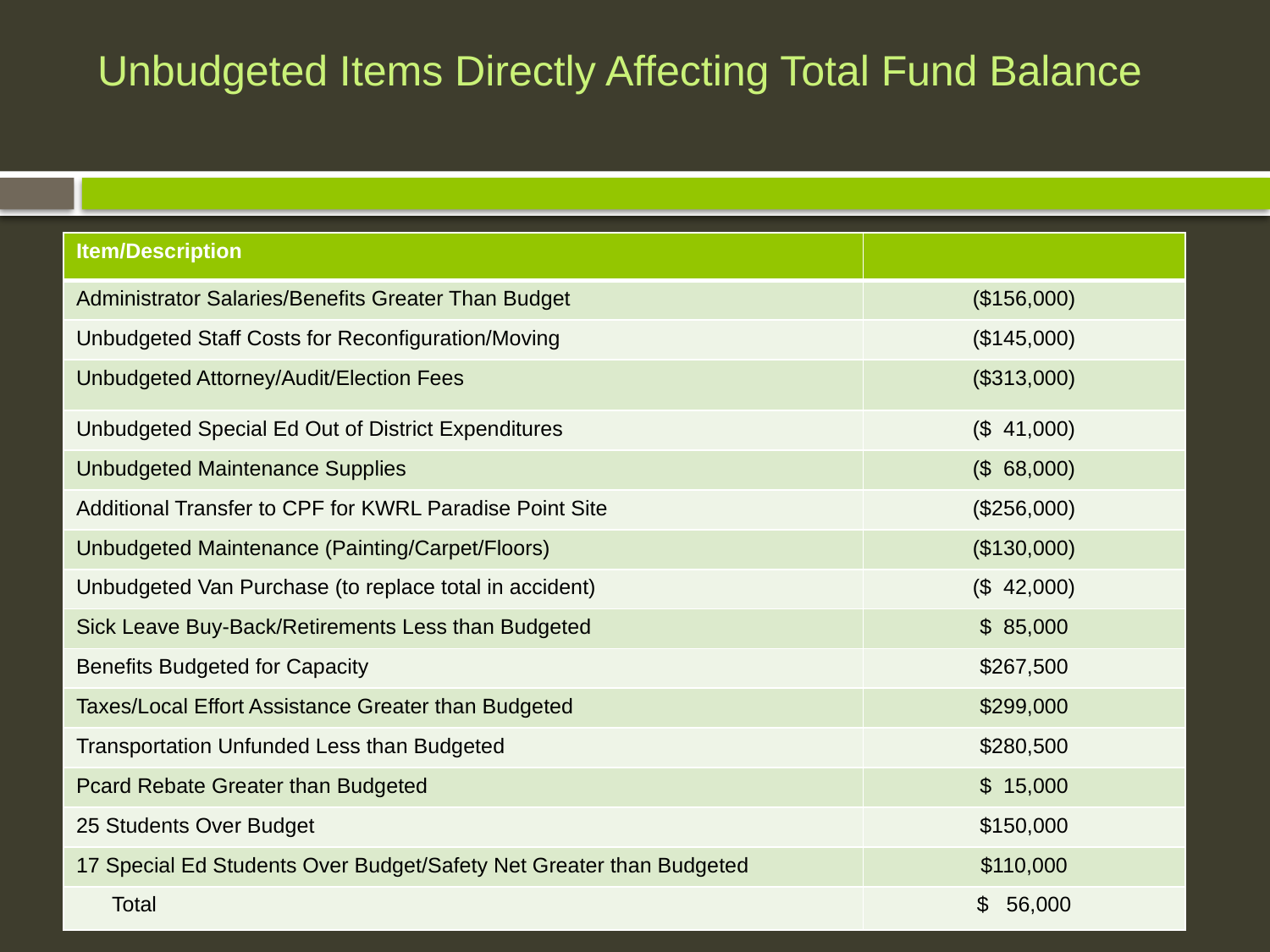

# Unbudgeted Items Directly Affecting Total Fund Balance
| Item/Description |  |
| --- | --- |
| Administrator Salaries/Benefits Greater Than Budget | ($156,000) |
| Unbudgeted Staff Costs for Reconfiguration/Moving | ($145,000) |
| Unbudgeted Attorney/Audit/Election Fees | ($313,000) |
| Unbudgeted Special Ed Out of District Expenditures | ($ 41,000) |
| Unbudgeted Maintenance Supplies | ($ 68,000) |
| Additional Transfer to CPF for KWRL Paradise Point Site | ($256,000) |
| Unbudgeted Maintenance (Painting/Carpet/Floors) | ($130,000) |
| Unbudgeted Van Purchase (to replace total in accident) | ($ 42,000) |
| Sick Leave Buy-Back/Retirements Less than Budgeted | $ 85,000 |
| Benefits Budgeted for Capacity | $267,500 |
| Taxes/Local Effort Assistance Greater than Budgeted | $299,000 |
| Transportation Unfunded Less than Budgeted | $280,500 |
| Pcard Rebate Greater than Budgeted | $ 15,000 |
| 25 Students Over Budget | $150,000 |
| 17 Special Ed Students Over Budget/Safety Net Greater than Budgeted | $110,000 |
| Total | $ 56,000 |